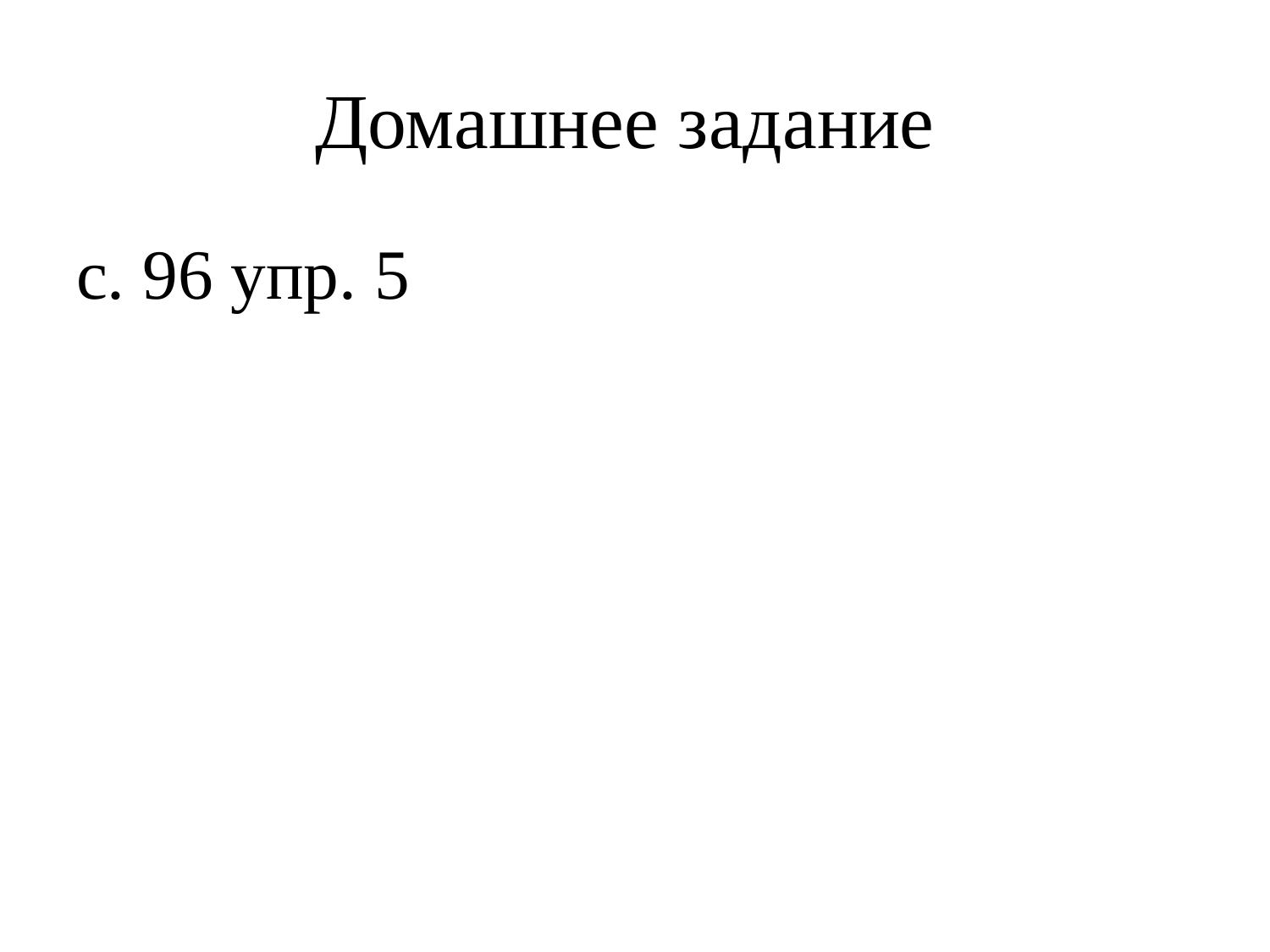

# Домашнее задание
с. 96 упр. 5